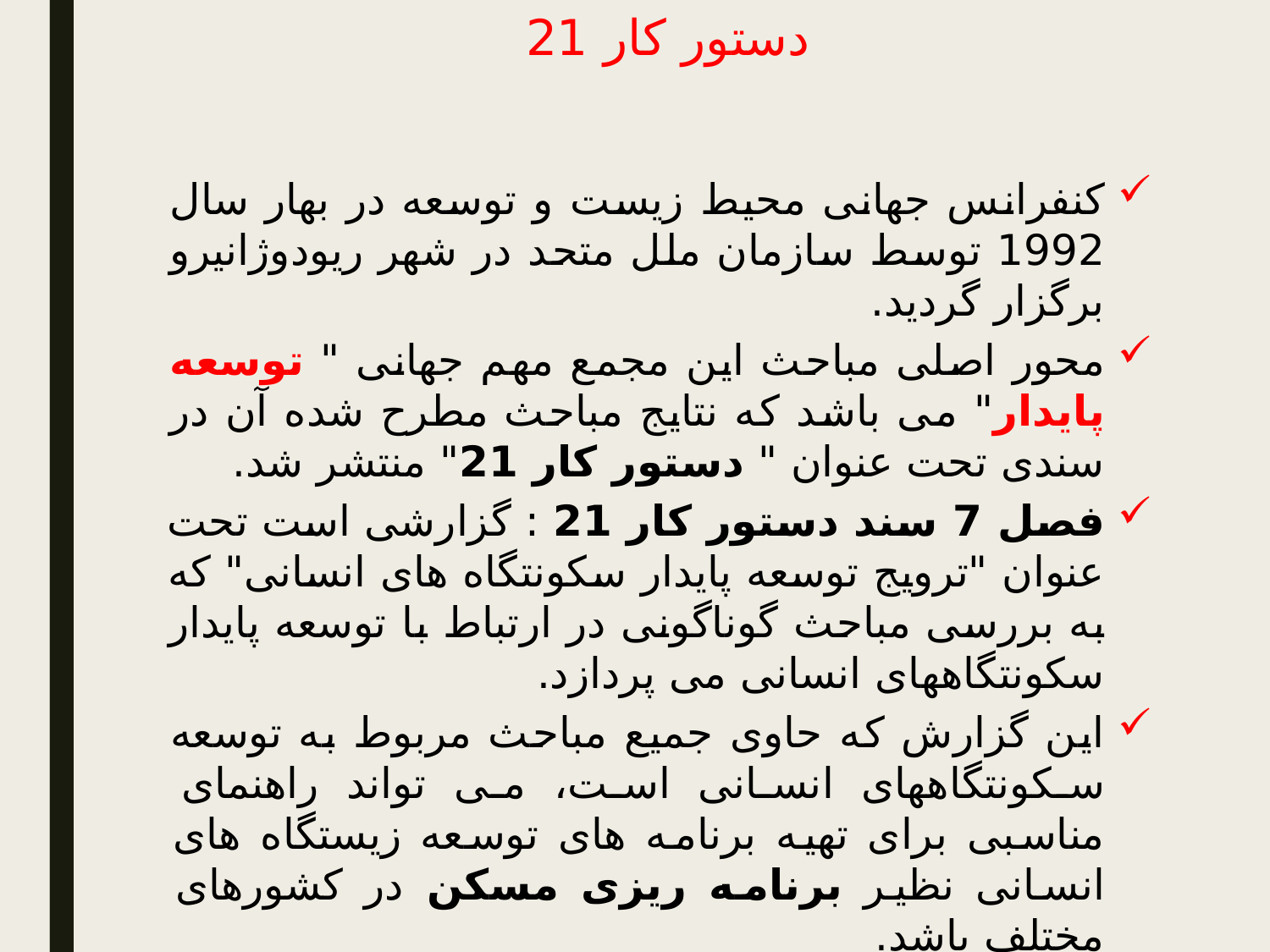

دستور کار 21

کنفرانس جهانی محیط زیست و توسعه در بهار سال 1992 توسط سازمان ملل متحد در شهر ریودوژانیرو برگزار گردید.
محور اصلی مباحث این مجمع مهم جهانی " توسعه پایدار" می باشد که نتایج مباحث مطرح شده آن در سندی تحت عنوان " دستور کار 21" منتشر شد.
فصل 7 سند دستور کار 21 : گزارشی است تحت عنوان "ترویج توسعه پایدار سکونتگاه های انسانی" که به بررسی مباحث گوناگونی در ارتباط با توسعه پایدار سکونتگاههای انسانی می پردازد.
این گزارش که حاوی جمیع مباحث مربوط به توسعه سکونتگاههای انسانی است، می تواند راهنمای مناسبی برای تهیه برنامه های توسعه زیستگاه های انسانی نظیر برنامه ریزی مسکن در کشورهای مختلف باشد.